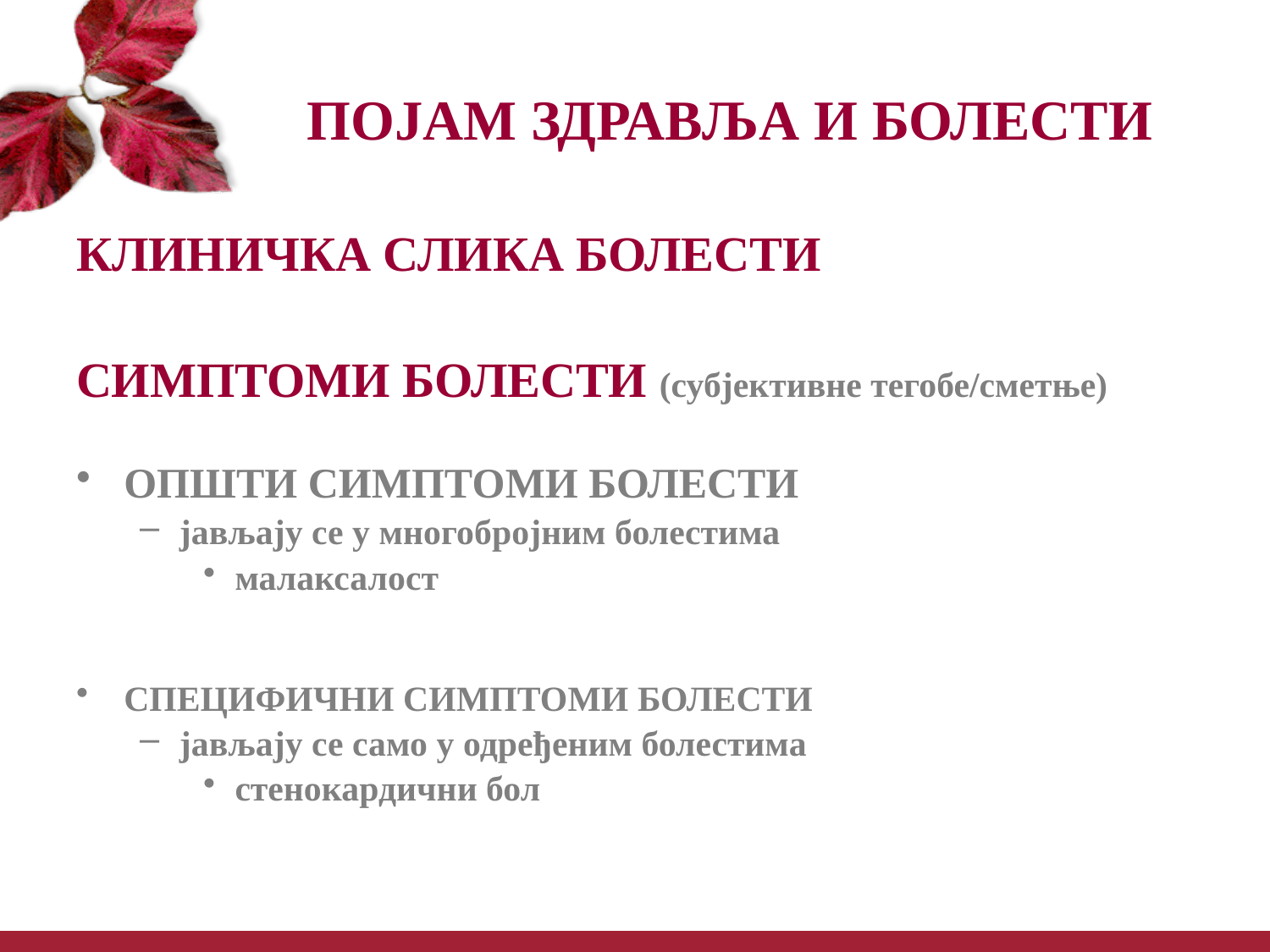

# ПОЈАМ ЗДРАВЉА И БОЛЕСТИ
КЛИНИЧКА СЛИКА БОЛЕСТИ

СИМПТОМИ БОЛЕСТИ (субјективне тегобе/сметње)

ОПШТИ СИМПТОМИ БОЛЕСТИ
јављају се у многобројним болестима
малаксалост

СПЕЦИФИЧНИ СИМПТОМИ БОЛЕСТИ
јављају се само у одређеним болестима
стенокардични бол